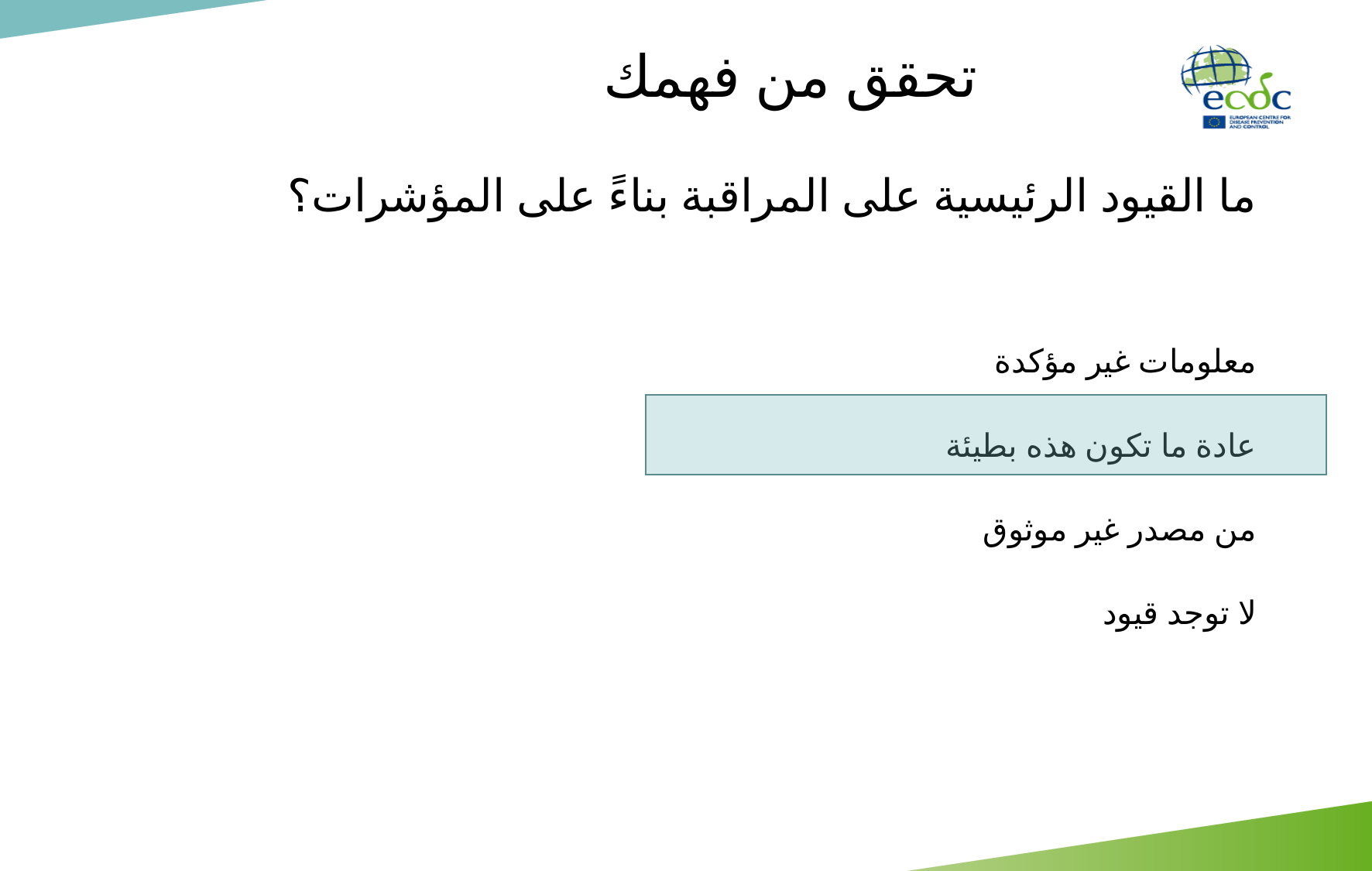

تحقق من فهمك
ما القيود الرئيسية على المراقبة بناءً على المؤشرات؟

معلومات غير مؤكدة
عادة ما تكون هذه بطيئة
من مصدر غير موثوق
لا توجد قيود